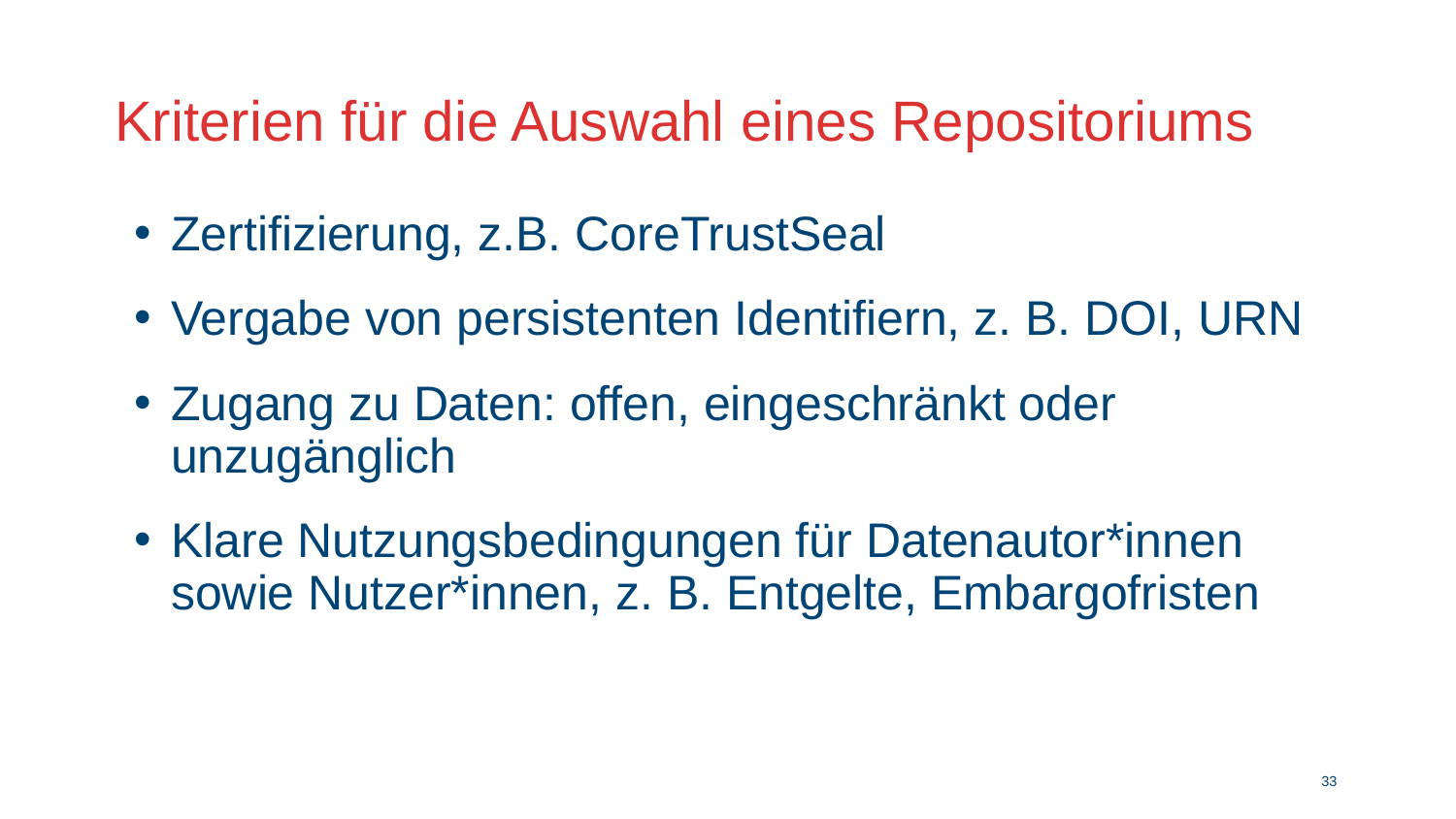

# Kriterien für die Auswahl eines Repositoriums
Zertifizierung, z.B. CoreTrustSeal
Vergabe von persistenten Identifiern, z. B. DOI, URN
Zugang zu Daten: offen, eingeschränkt oder unzugänglich
Klare Nutzungsbedingungen für Datenautor*innen sowie Nutzer*innen, z. B. Entgelte, Embargofristen
33